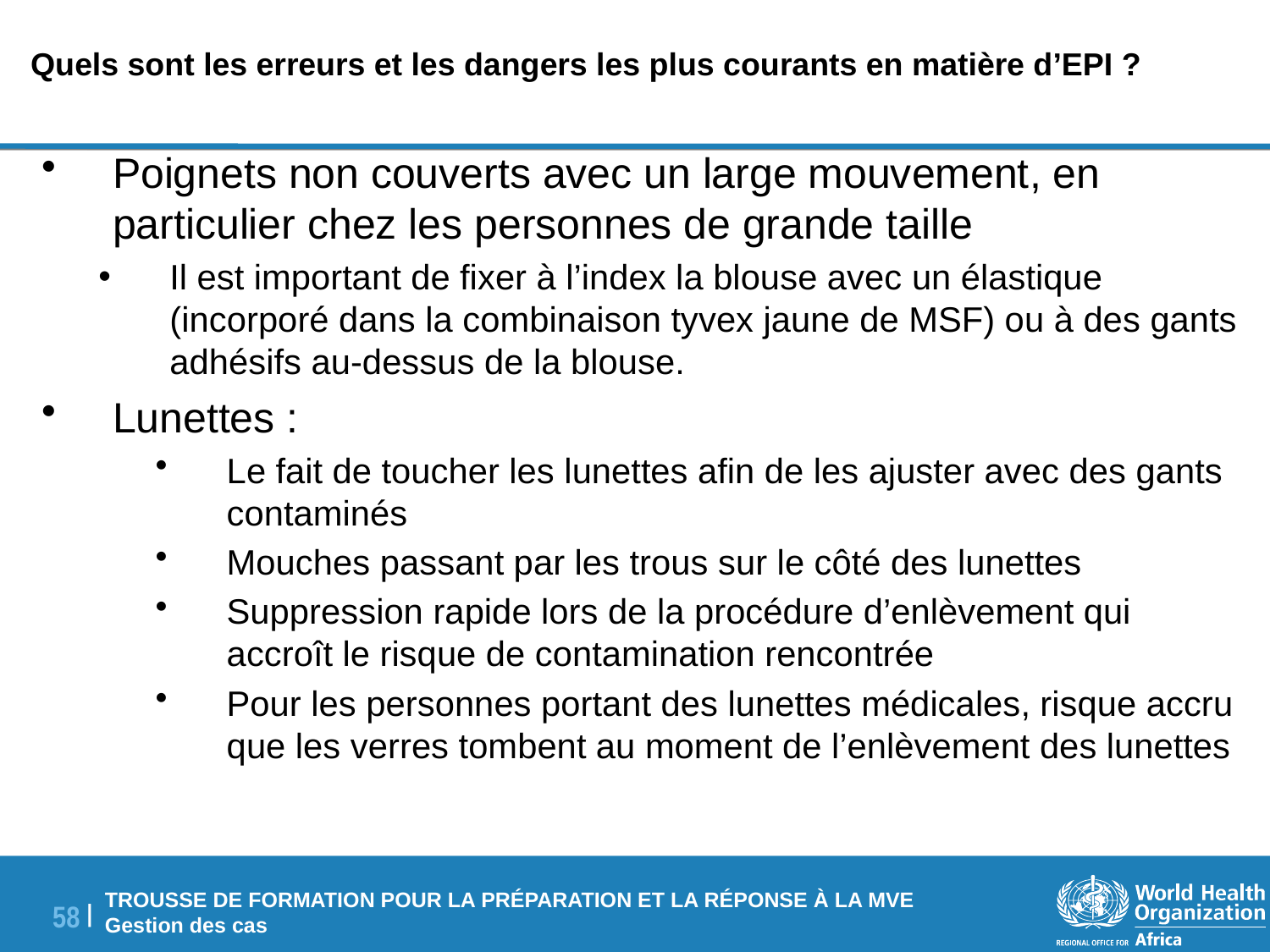

Quels sont les erreurs et les dangers les plus courants en matière d’EPI ?
Poignets non couverts avec un large mouvement, en particulier chez les personnes de grande taille
Il est important de fixer à l’index la blouse avec un élastique (incorporé dans la combinaison tyvex jaune de MSF) ou à des gants adhésifs au-dessus de la blouse.
Lunettes :
Le fait de toucher les lunettes afin de les ajuster avec des gants contaminés
Mouches passant par les trous sur le côté des lunettes
Suppression rapide lors de la procédure d’enlèvement qui accroît le risque de contamination rencontrée
Pour les personnes portant des lunettes médicales, risque accru que les verres tombent au moment de l’enlèvement des lunettes